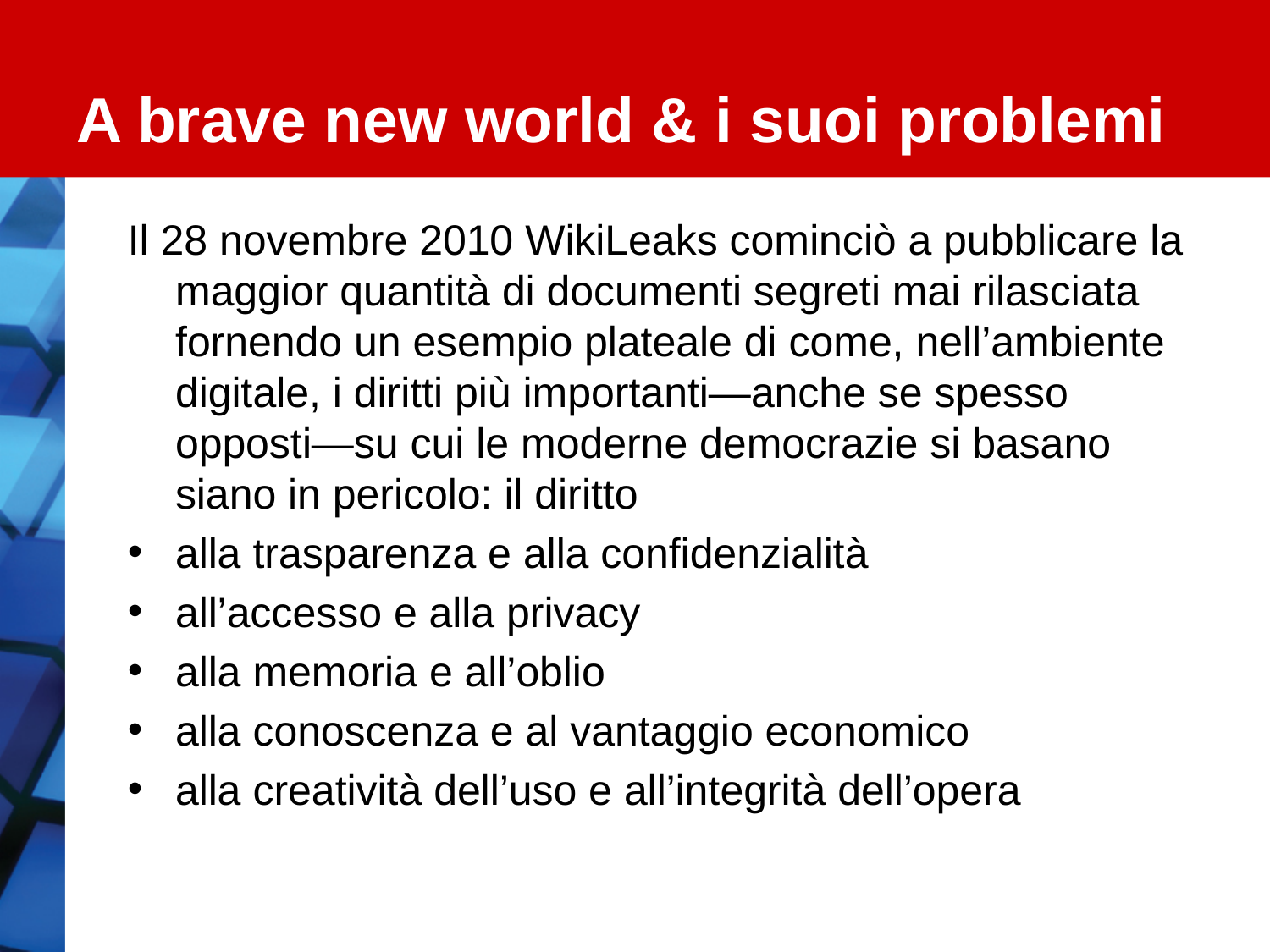

# A brave new world & i suoi problemi
Il 28 novembre 2010 WikiLeaks cominciò a pubblicare la maggior quantità di documenti segreti mai rilasciata fornendo un esempio plateale di come, nell’ambiente digitale, i diritti più importanti—anche se spesso opposti—su cui le moderne democrazie si basano siano in pericolo: il diritto
alla trasparenza e alla confidenzialità
all’accesso e alla privacy
alla memoria e all’oblio
alla conoscenza e al vantaggio economico
alla creatività dell’uso e all’integrità dell’opera